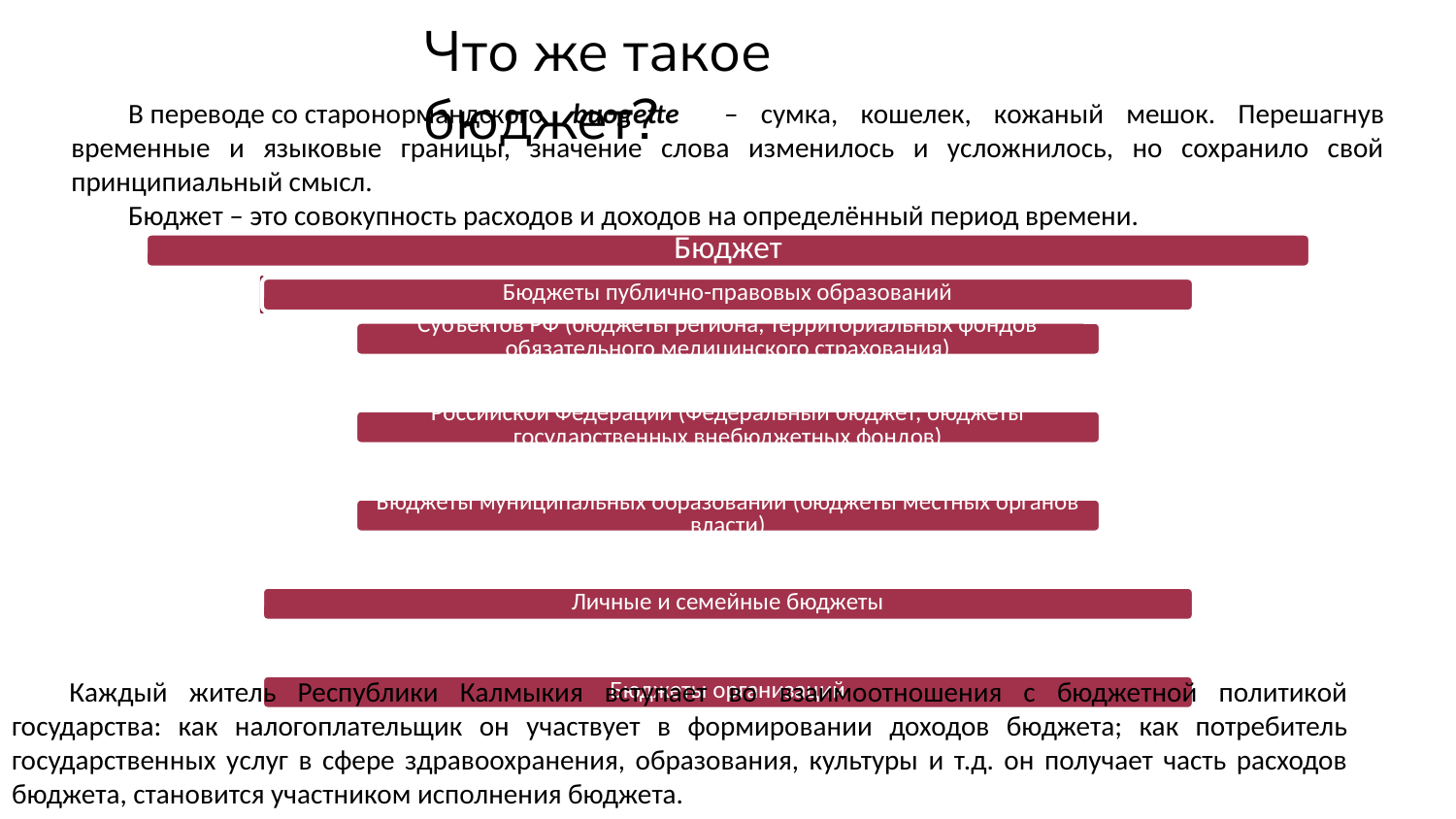

# Что же такое бюджет?
В переводе со старонормандского  buogette  – сумка, кошелек, кожаный мешок. Перешагнув временные и языковые границы, значение слова изменилось и усложнилось, но сохранило свой принципиальный смысл.
Бюджет – это совокупность расходов и доходов на определённый период времени.

Бюджет
Бюджеты публично-правовых образований
Субъектов РФ (бюджеты региона, территориальных фондов обязательного медицинского страхования)
Российской Федерации (Федеральный бюджет, бюджеты государственных внебюджетных фондов)
Личные и семейные бюджеты
Бюджеты организаций
Бюджеты муниципальных образований (бюджеты местных органов власти)
Каждый житель Республики Калмыкия вступает во взаимоотношения с бюджетной политикой государства: как налогоплательщик он участвует в формировании доходов бюджета; как потребитель государственных услуг в сфере здравоохранения, образования, культуры и т.д. он получает часть расходов бюджета, становится участником исполнения бюджета.
4